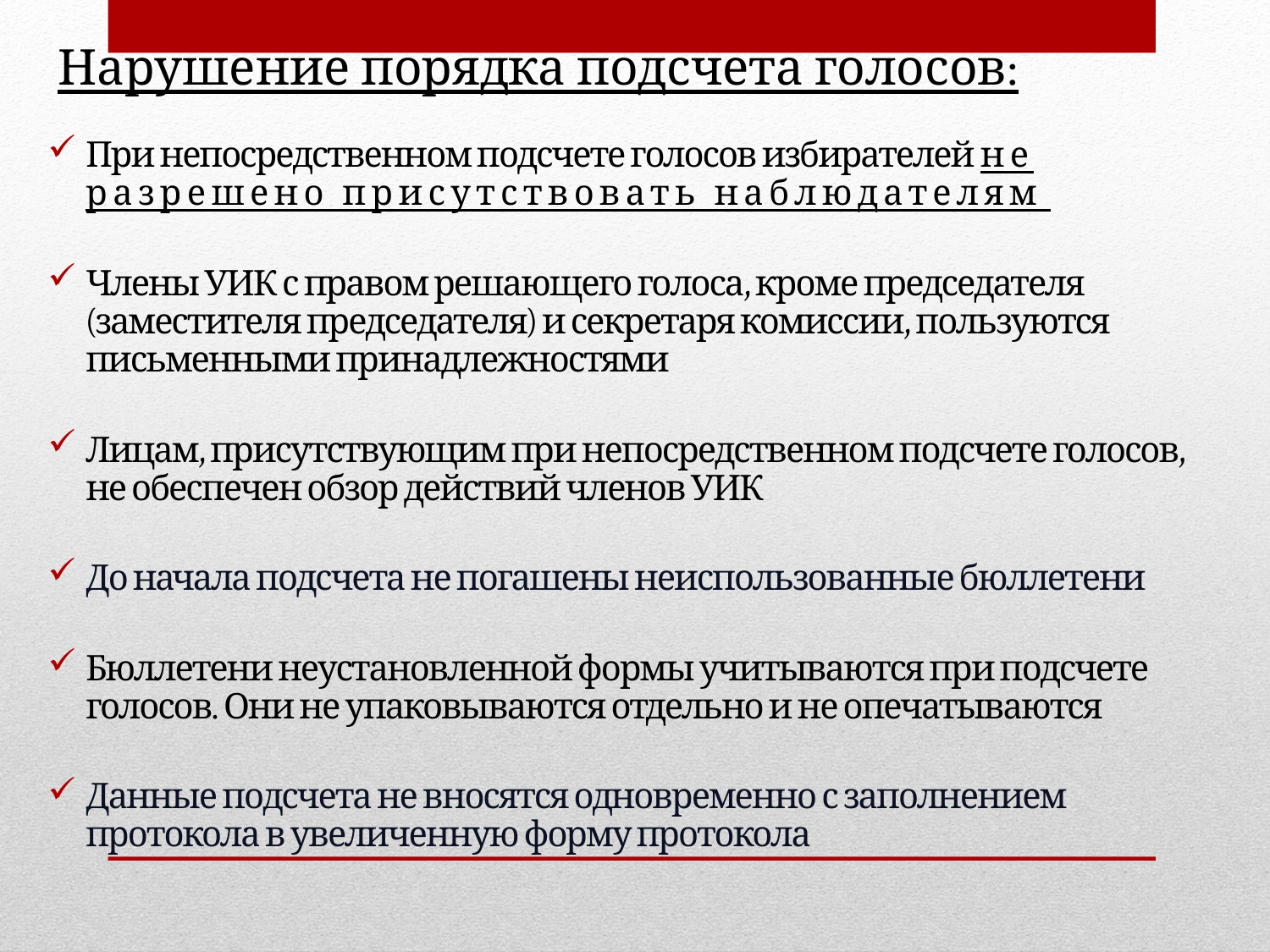

# Нарушение порядка подсчета голосов:

При непосредственном подсчете голосов избирателей не разрешено присутствовать наблюдателям

Члены УИК с правом решающего голоса, кроме председателя (заместителя председателя) и секретаря комиссии, пользуются письменными принадлежностями

Лицам, присутствующим при непосредственном подсчете голосов, не обеспечен обзор действий членов УИК

До начала подсчета не погашены неиспользованные бюллетени

Бюллетени неустановленной формы учитываются при подсчете голосов. Они не упаковываются отдельно и не опечатываются

Данные подсчета не вносятся одновременно с заполнением протокола в увеличенную форму протокола